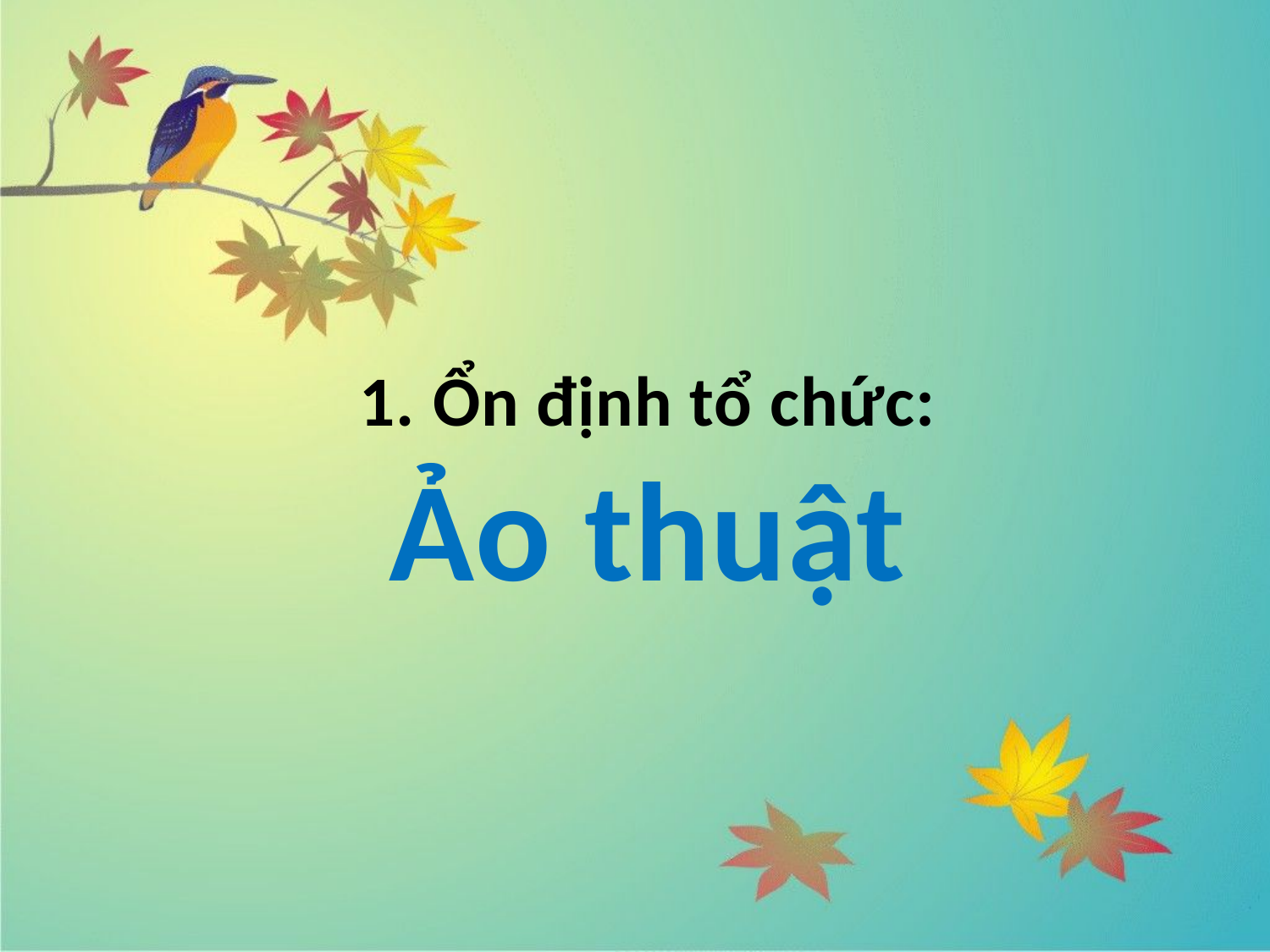

1. Ổn định tổ chức:
Ảo thuật